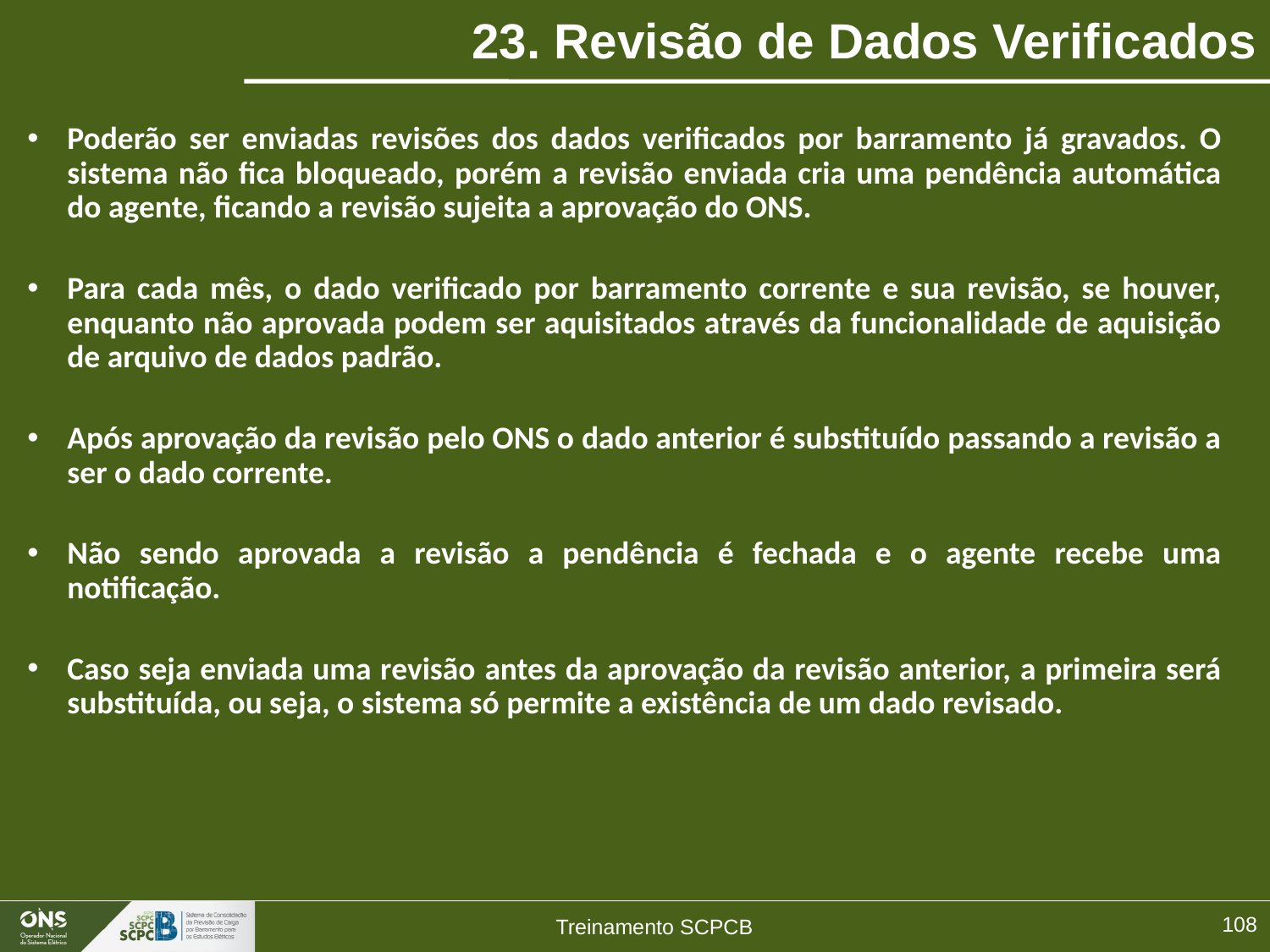

# 23. Revisão de Dados Verificados
Poderão ser enviadas revisões dos dados verificados por barramento já gravados. O sistema não fica bloqueado, porém a revisão enviada cria uma pendência automática do agente, ficando a revisão sujeita a aprovação do ONS.

Para cada mês, o dado verificado por barramento corrente e sua revisão, se houver, enquanto não aprovada podem ser aquisitados através da funcionalidade de aquisição de arquivo de dados padrão.

Após aprovação da revisão pelo ONS o dado anterior é substituído passando a revisão a ser o dado corrente.

Não sendo aprovada a revisão a pendência é fechada e o agente recebe uma notificação.

Caso seja enviada uma revisão antes da aprovação da revisão anterior, a primeira será substituída, ou seja, o sistema só permite a existência de um dado revisado.